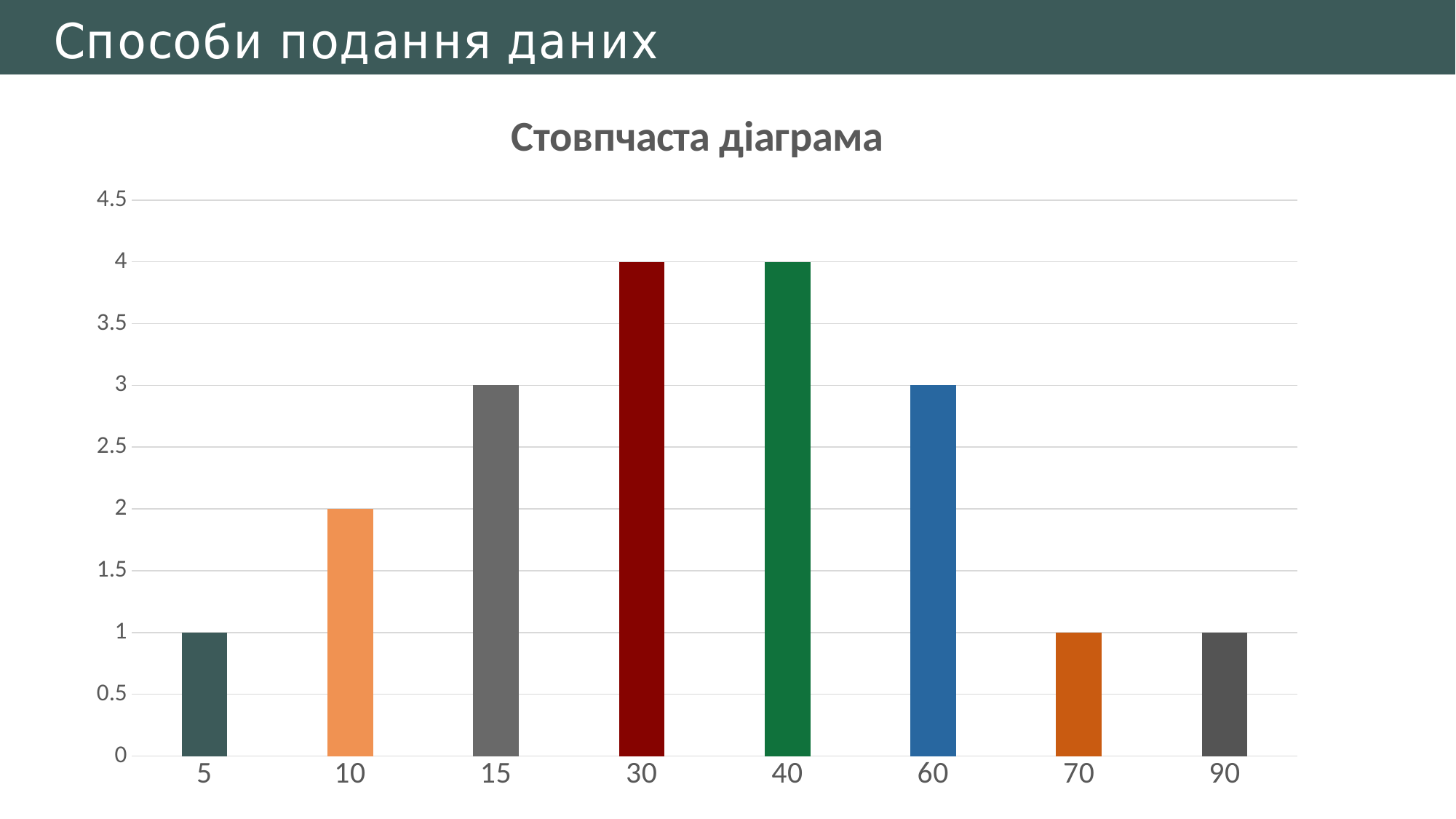

Способи подання даних

### Chart: Стовпчаста діаграма

| Category | Ряд 1 |
|---|---|
| 5 | 1.0 |
| 10 | 2.0 |
| 15 | 3.0 |
| 30 | 4.0 |
| 40 | 4.0 |
| 60 | 3.0 |
| 70 | 1.0 |
| 90 | 1.0 |